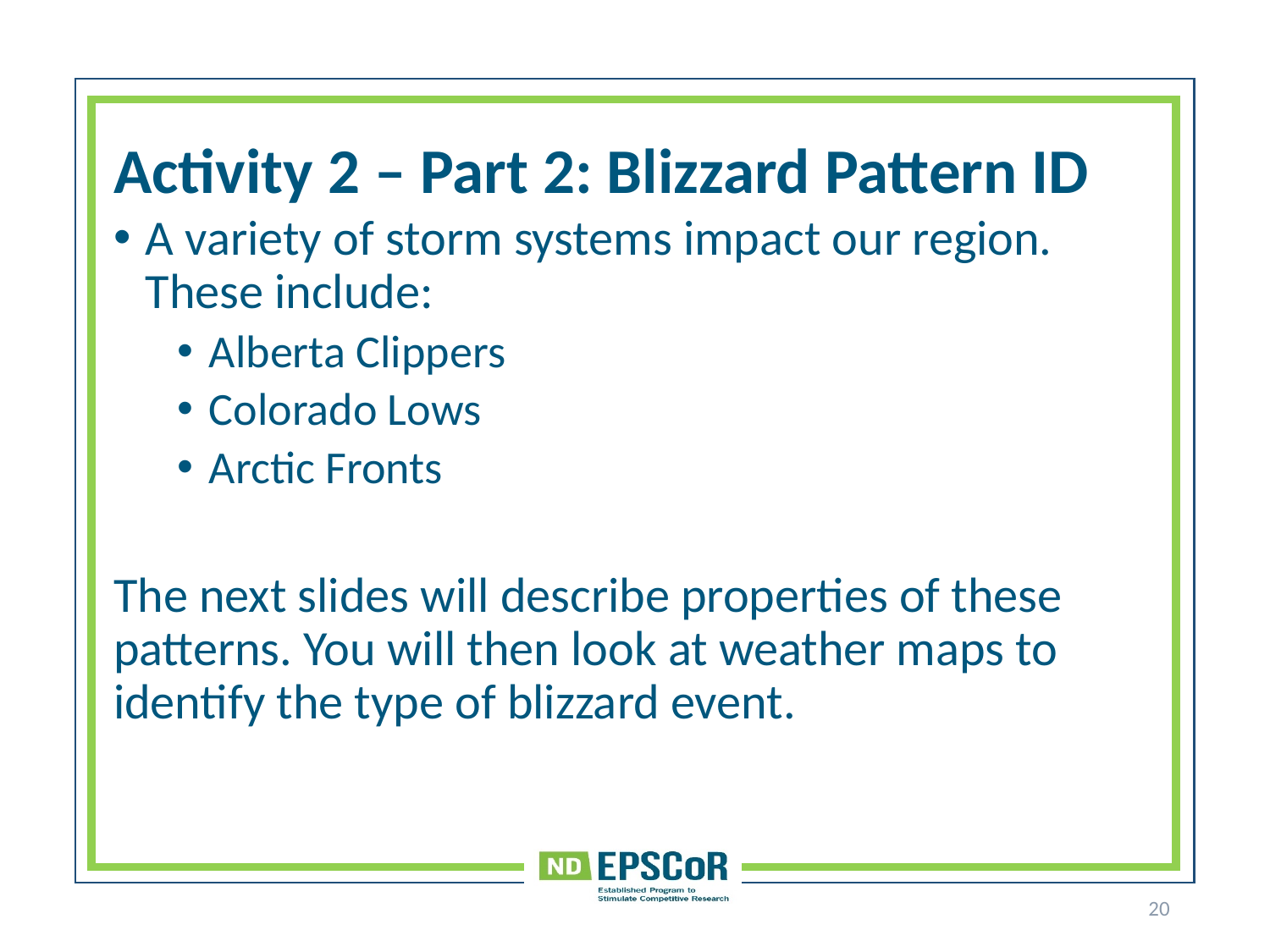

# Activity 2 – Part 2: Blizzard Pattern ID
A variety of storm systems impact our region. These include:
Alberta Clippers
Colorado Lows
Arctic Fronts

The next slides will describe properties of these patterns. You will then look at weather maps to identify the type of blizzard event.

20